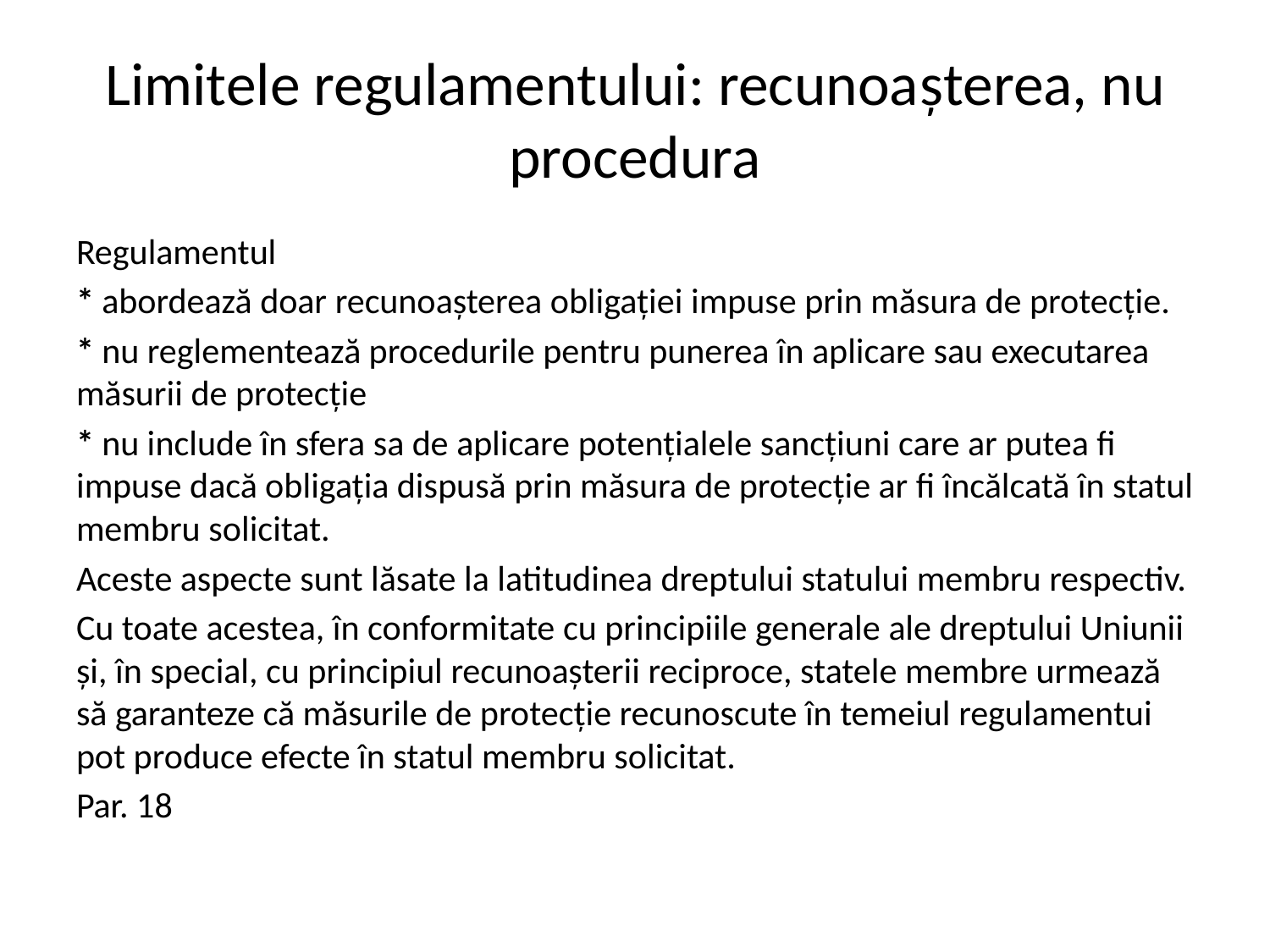

# Limitele regulamentului: recunoașterea, nu procedura
Regulamentul
* abordează doar recunoașterea obligației impuse prin măsura de protecție.
* nu reglementează procedurile pentru punerea în aplicare sau executarea măsurii de protecție
* nu include în sfera sa de aplicare potențialele sancțiuni care ar putea fi impuse dacă obligația dispusă prin măsura de protecție ar fi încălcată în statul membru solicitat.
Aceste aspecte sunt lăsate la latitudinea dreptului statului membru respectiv.
Cu toate acestea, în conformitate cu principiile generale ale dreptului Uniunii și, în special, cu principiul recunoașterii reciproce, statele membre urmează să garanteze că măsurile de protecție recunoscute în temeiul regulamentui pot produce efecte în statul membru solicitat.
Par. 18